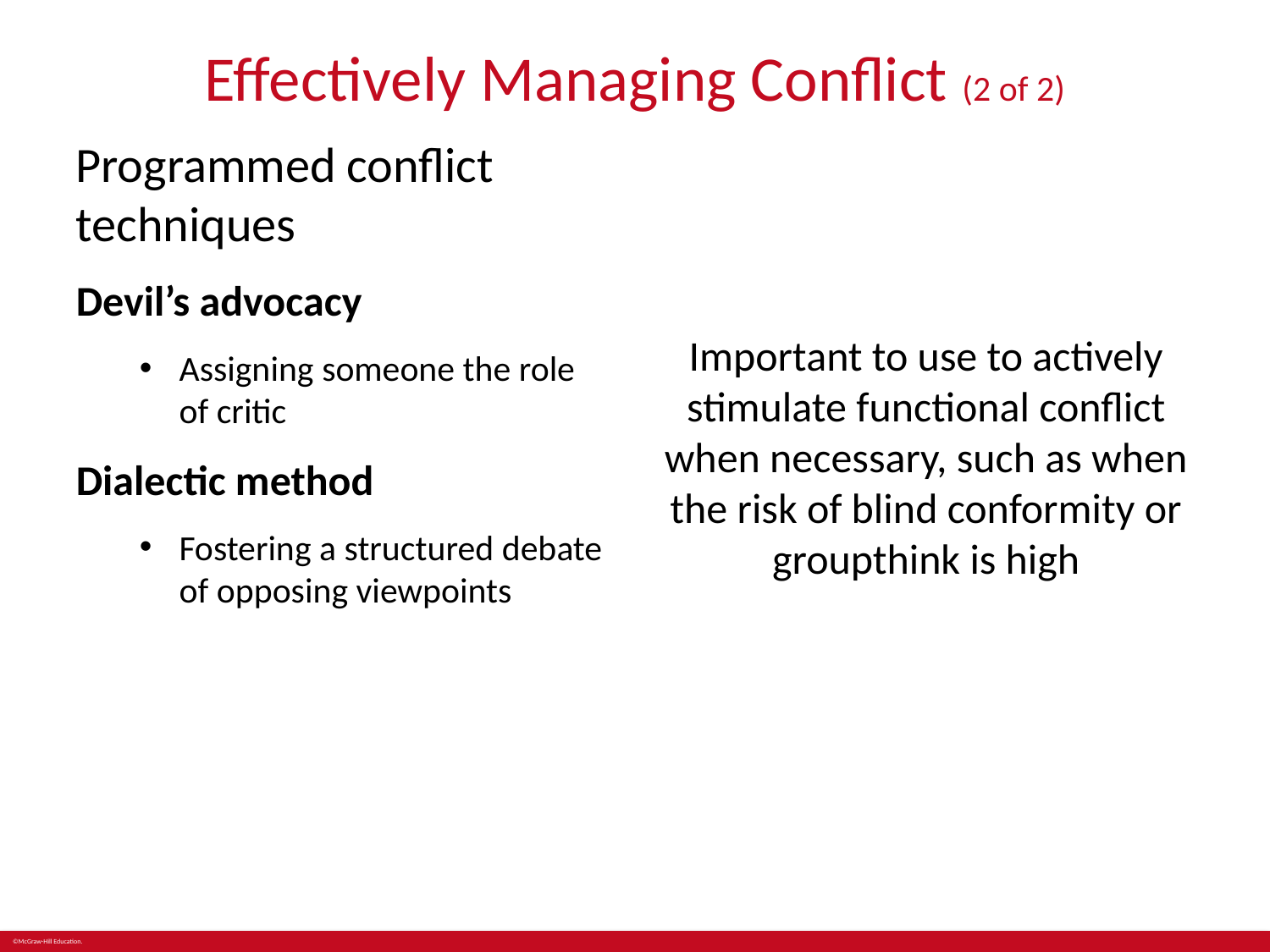

# Effectively Managing Conflict (2 of 2)
Programmed conflict techniques
Devil’s advocacy
Assigning someone the role of critic
Dialectic method
Fostering a structured debate of opposing viewpoints

Important to use to actively stimulate functional conflict when necessary, such as when the risk of blind conformity or groupthink is high